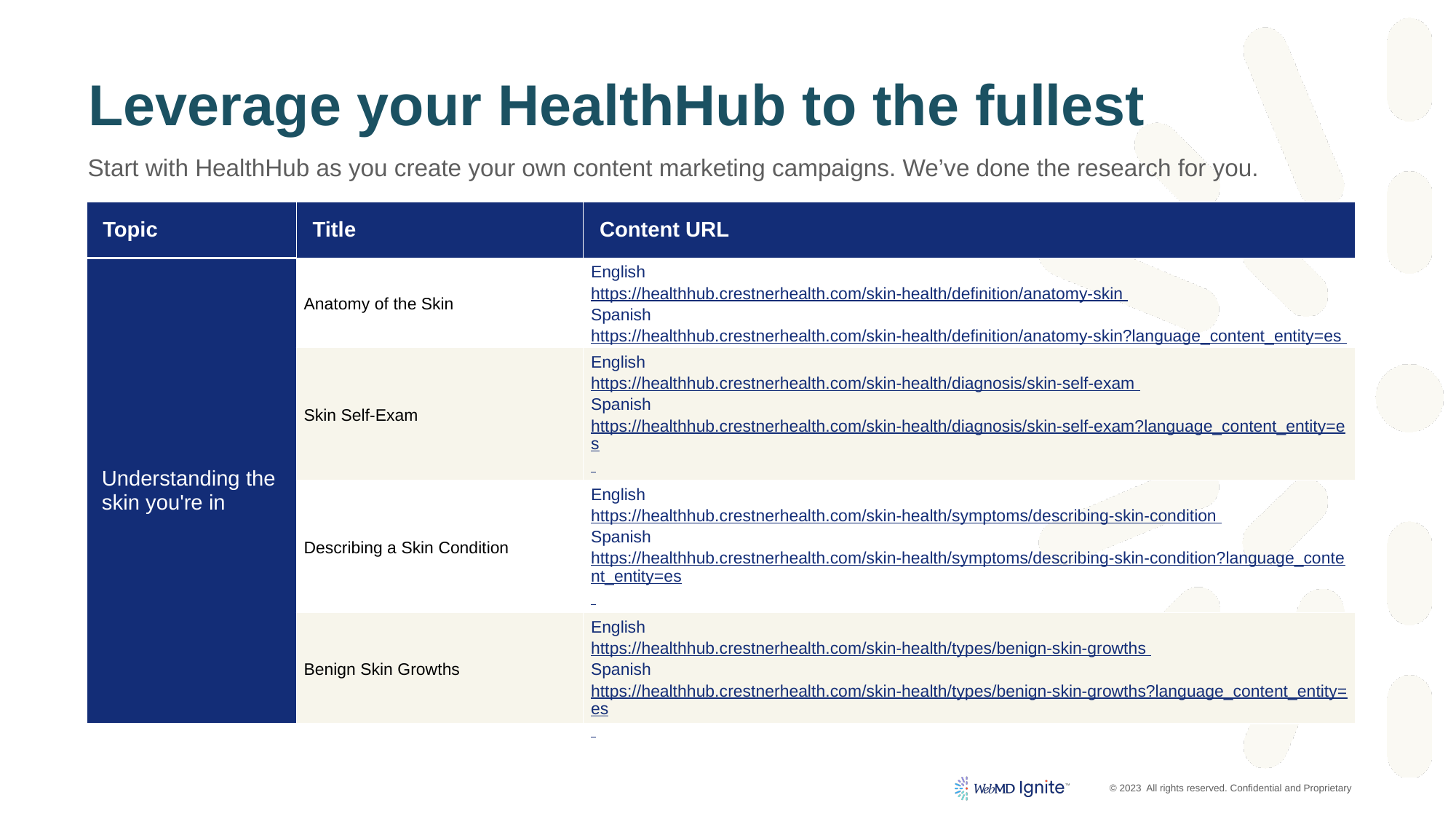

# Leverage your HealthHub to the fullest
Start with HealthHub as you create your own content marketing campaigns. We’ve done the research for you.
| Topic | Title | Content URL |
| --- | --- | --- |
| Understanding the skin you're in | Anatomy of the Skin | English https://healthhub.crestnerhealth.com/skin-health/definition/anatomy-skin Spanish https://healthhub.crestnerhealth.com/skin-health/definition/anatomy-skin?language\_content\_entity=es |
|  | Skin Self-Exam | English https://healthhub.crestnerhealth.com/skin-health/diagnosis/skin-self-exam Spanish https://healthhub.crestnerhealth.com/skin-health/diagnosis/skin-self-exam?language\_content\_entity=es |
|  | Describing a Skin Condition | English https://healthhub.crestnerhealth.com/skin-health/symptoms/describing-skin-condition Spanish https://healthhub.crestnerhealth.com/skin-health/symptoms/describing-skin-condition?language\_content\_entity=es |
|  | Benign Skin Growths | English https://healthhub.crestnerhealth.com/skin-health/types/benign-skin-growths Spanish https://healthhub.crestnerhealth.com/skin-health/types/benign-skin-growths?language\_content\_entity=es |